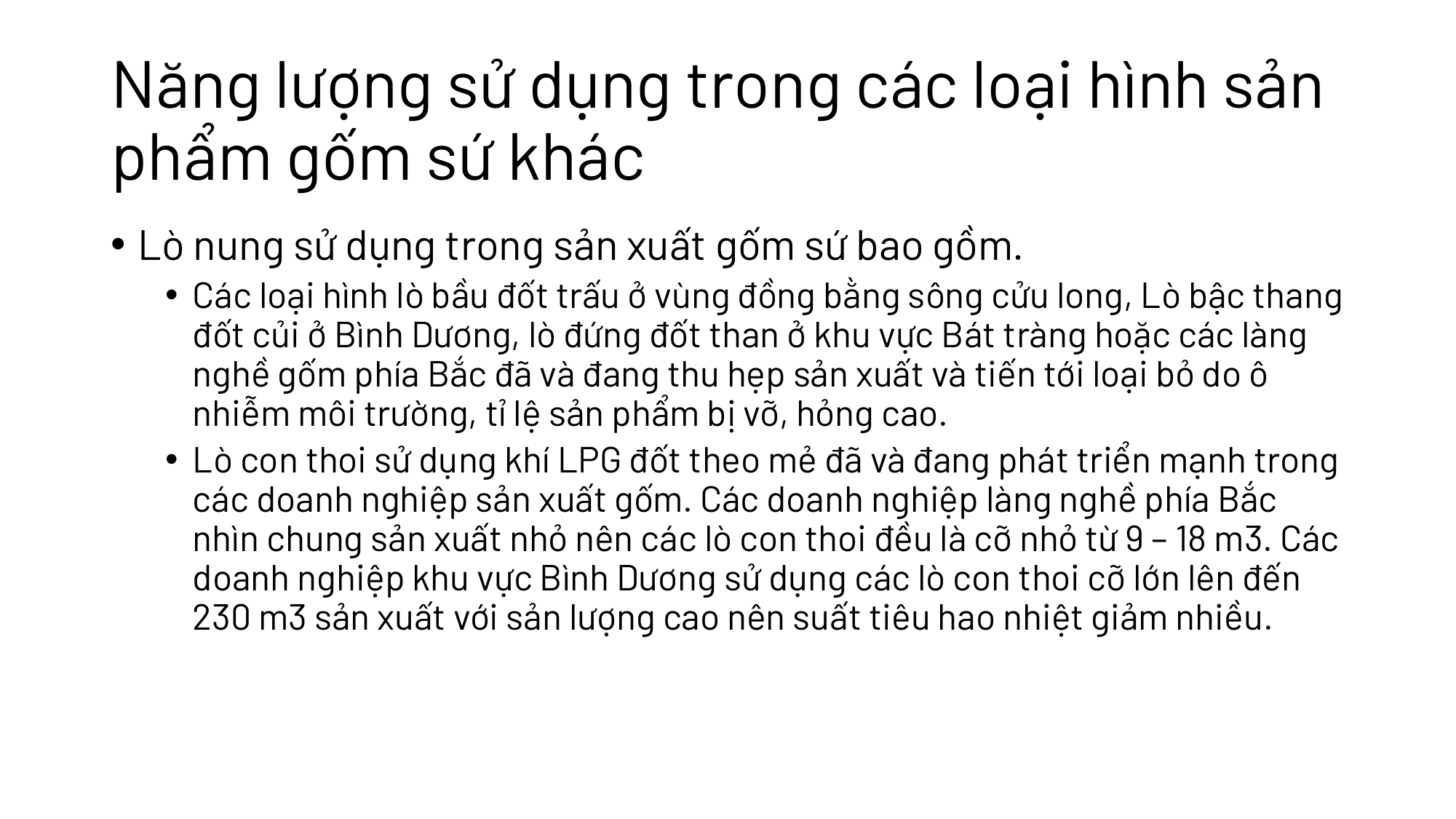

# Năng lượng sử dụng trong các loại hình sản phẩm gốm sứ khác
Lò nung sử dụng trong sản xuất gốm sứ bao gồm.
Các loại hình lò bầu đốt trấu ở vùng đồng bằng sông cửu long, Lò bậc thang đốt củi ở Bình Dương, lò đứng đốt than ở khu vực Bát tràng hoặc các làng nghề gốm phía Bắc đã và đang thu hẹp sản xuất và tiến tới loại bỏ do ô nhiễm môi trường, tỉ lệ sản phẩm bị vỡ, hỏng cao.
Lò con thoi sử dụng khí LPG đốt theo mẻ đã và đang phát triển mạnh trong các doanh nghiệp sản xuất gốm. Các doanh nghiệp làng nghề phía Bắc nhìn chung sản xuất nhỏ nên các lò con thoi đều là cỡ nhỏ từ 9 – 18 m3. Các doanh nghiệp khu vực Bình Dương sử dụng các lò con thoi cỡ lớn lên đến 230 m3 sản xuất với sản lượng cao nên suất tiêu hao nhiệt giảm nhiều.